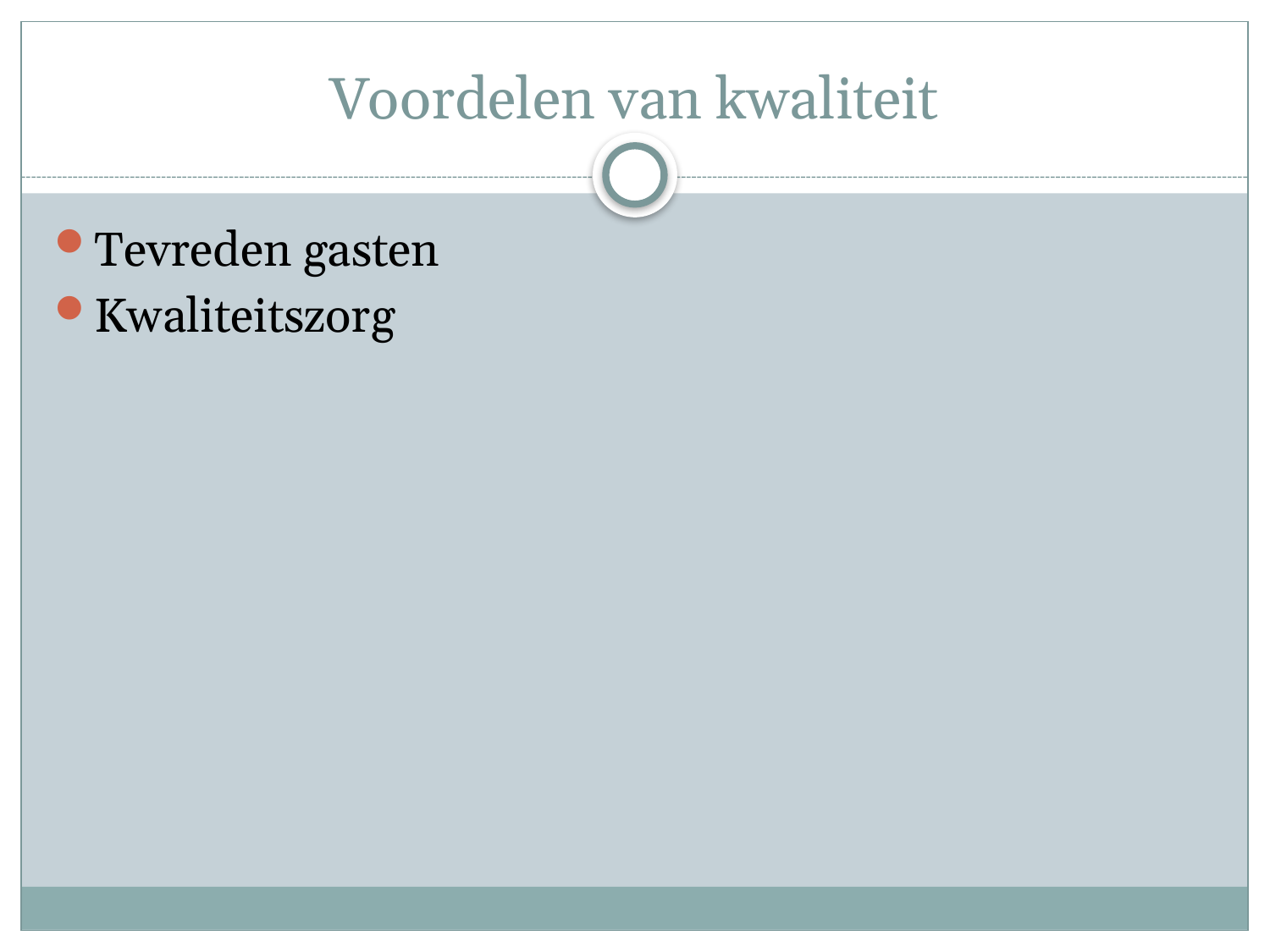

# Voordelen van kwaliteit
Tevreden gasten
Kwaliteitszorg